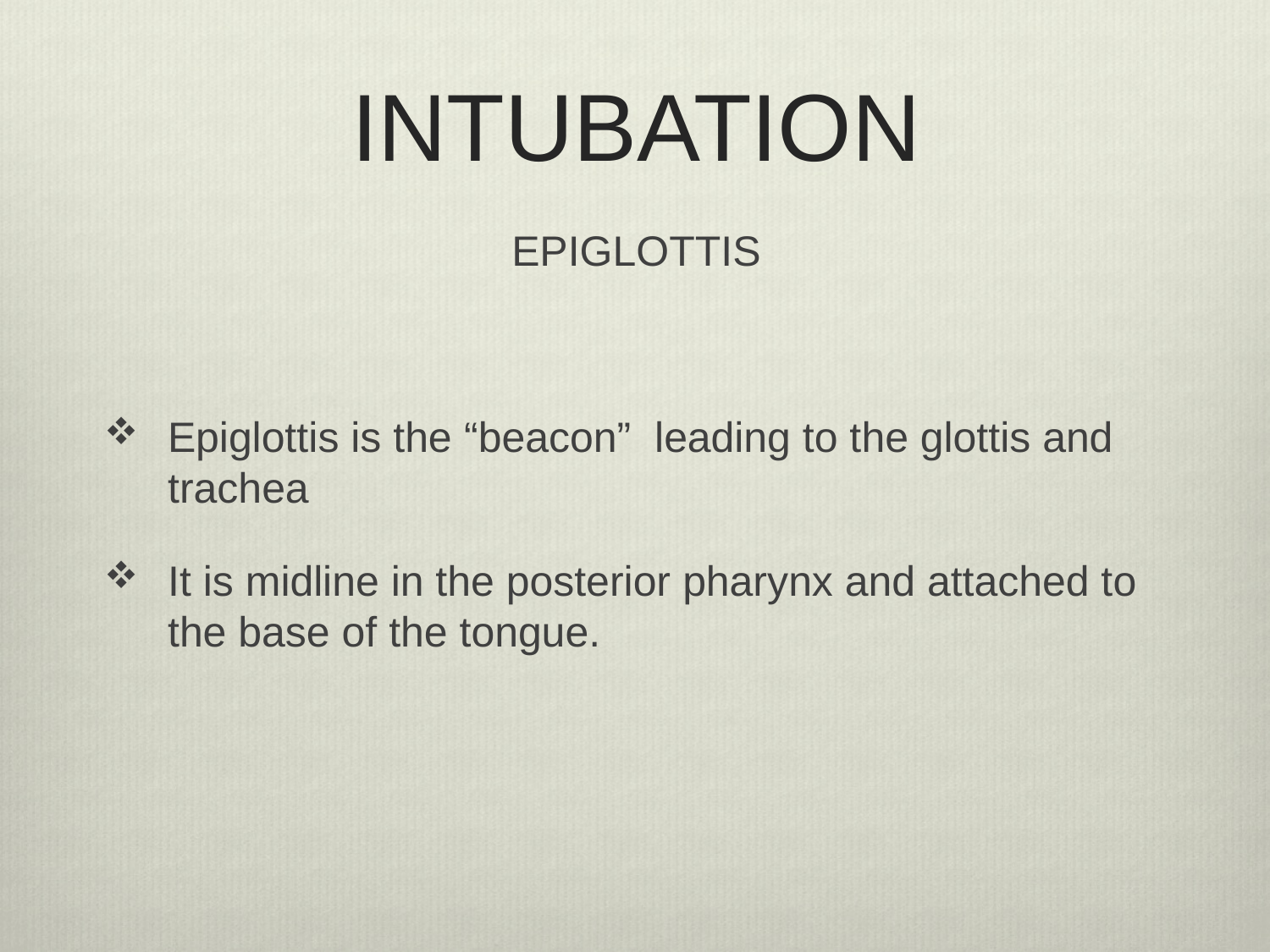

# INTUBATION
EPIGLOTTIS

Epiglottis is the “beacon”  leading to the glottis and trachea
It is midline in the posterior pharynx and attached to the base of the tongue.